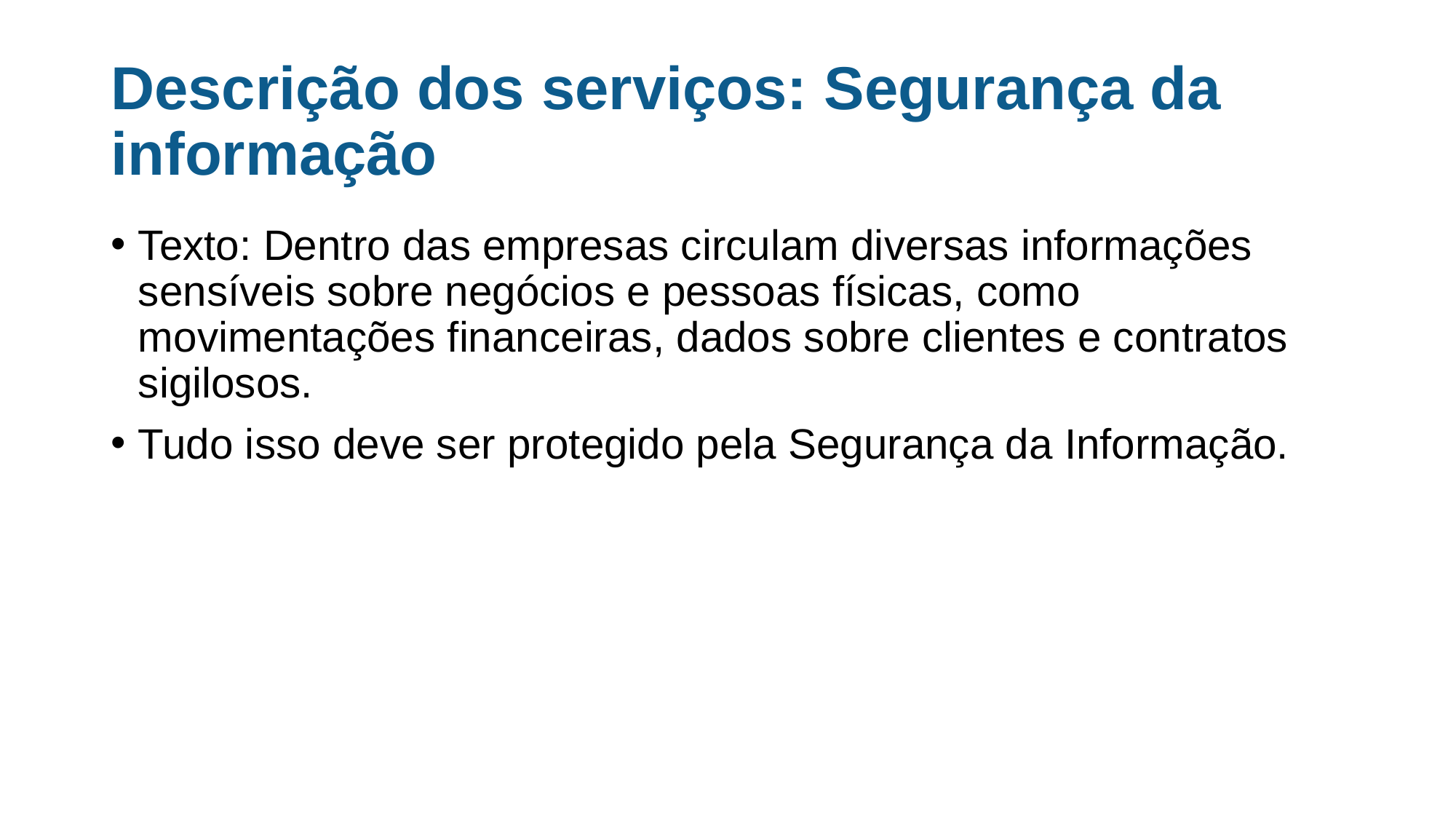

# Descrição dos serviços: Segurança da informação
Texto: Dentro das empresas circulam diversas informações sensíveis sobre negócios e pessoas físicas, como movimentações financeiras, dados sobre clientes e contratos sigilosos.
Tudo isso deve ser protegido pela Segurança da Informação.